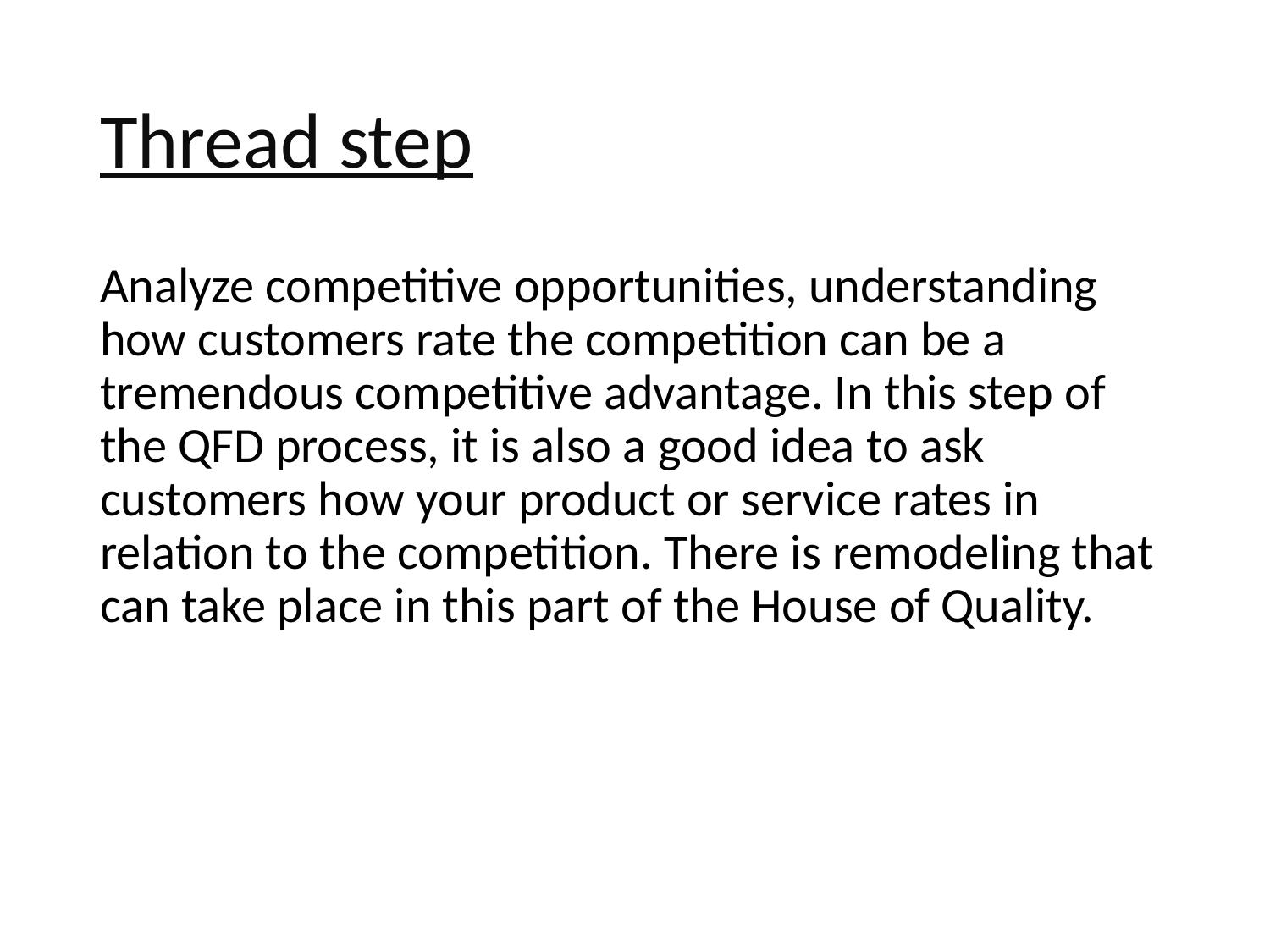

# Thread step
Analyze competitive opportunities, understanding how customers rate the competition can be a tremendous competitive advantage. In this step of the QFD process, it is also a good idea to ask customers how your product or service rates in relation to the competition. There is remodeling that can take place in this part of the House of Quality.